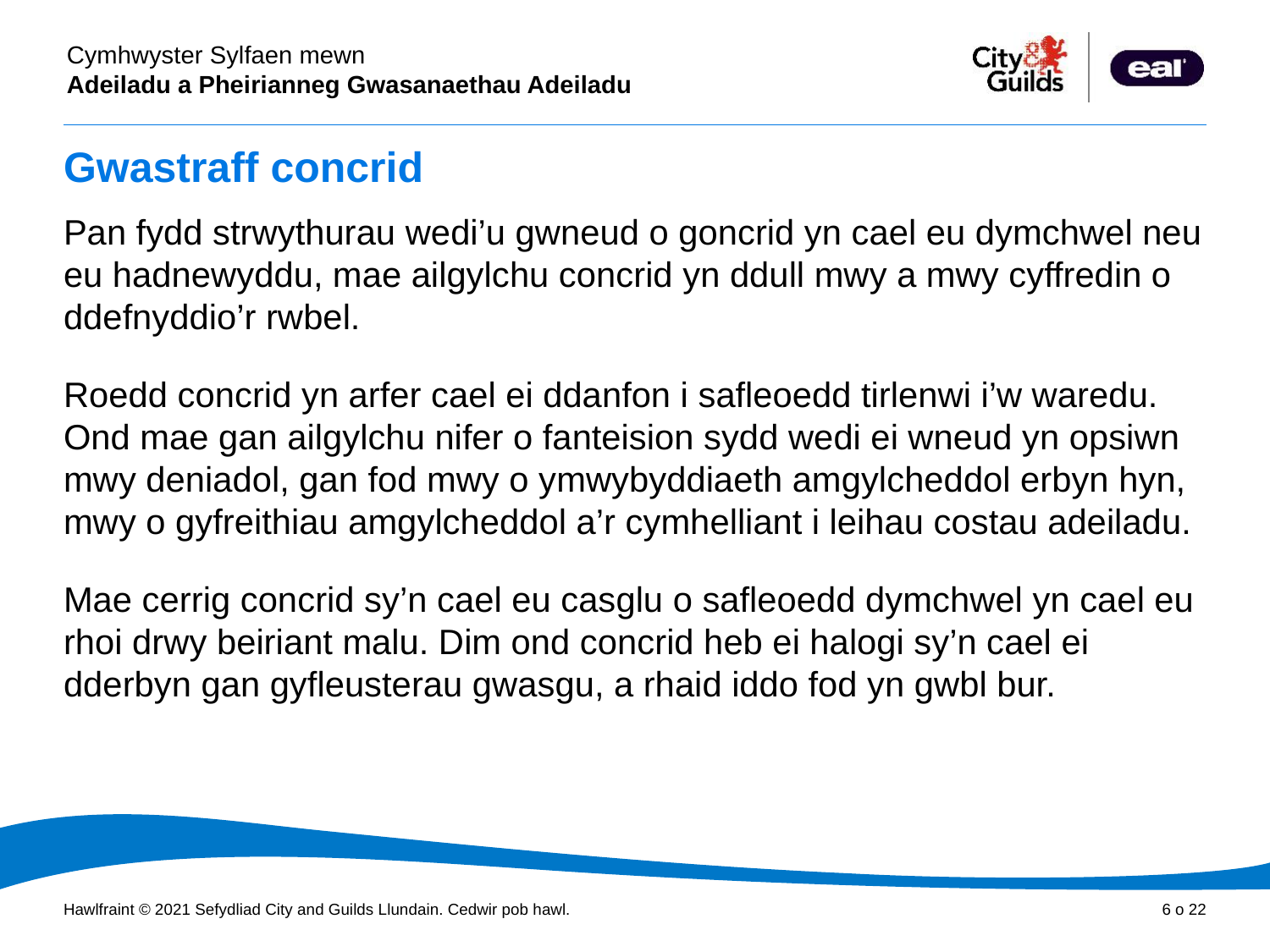

# Gwastraff concrid
Pan fydd strwythurau wedi’u gwneud o goncrid yn cael eu dymchwel neu eu hadnewyddu, mae ailgylchu concrid yn ddull mwy a mwy cyffredin o ddefnyddio’r rwbel.
Roedd concrid yn arfer cael ei ddanfon i safleoedd tirlenwi i’w waredu. Ond mae gan ailgylchu nifer o fanteision sydd wedi ei wneud yn opsiwn mwy deniadol, gan fod mwy o ymwybyddiaeth amgylcheddol erbyn hyn, mwy o gyfreithiau amgylcheddol a’r cymhelliant i leihau costau adeiladu.
Mae cerrig concrid sy’n cael eu casglu o safleoedd dymchwel yn cael eu rhoi drwy beiriant malu. Dim ond concrid heb ei halogi sy’n cael ei dderbyn gan gyfleusterau gwasgu, a rhaid iddo fod yn gwbl bur.